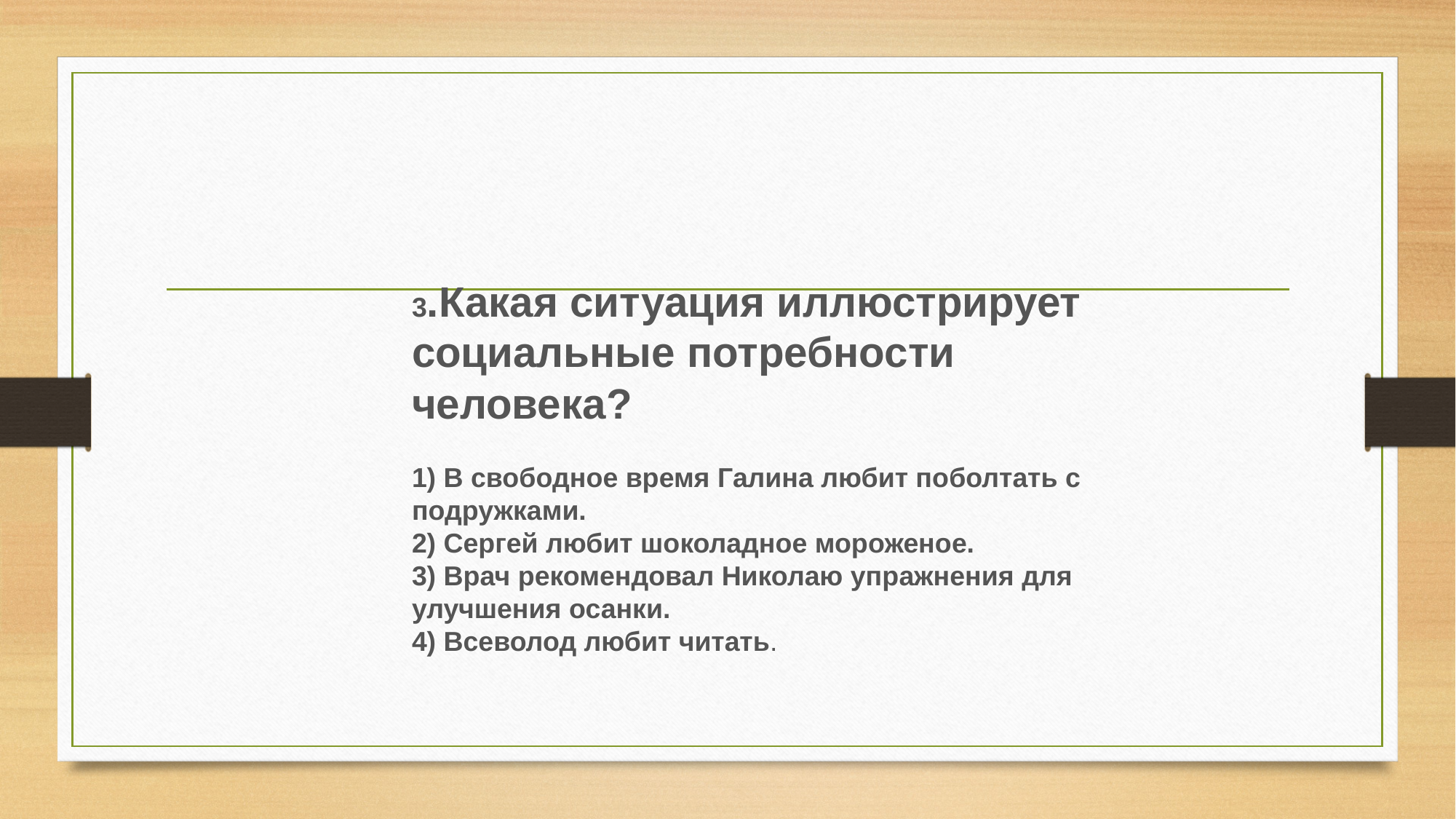

#
3.Какая ситуация иллюстрирует социальные потребности
че­ловека?

1) В свободное время Галина любит поболтать с подруж­ками.
2) Сергей любит шоколадное мороженое.
3) Врач рекомендовал Николаю упражнения для улучше­ния осанки.
4) Всеволод любит читать.